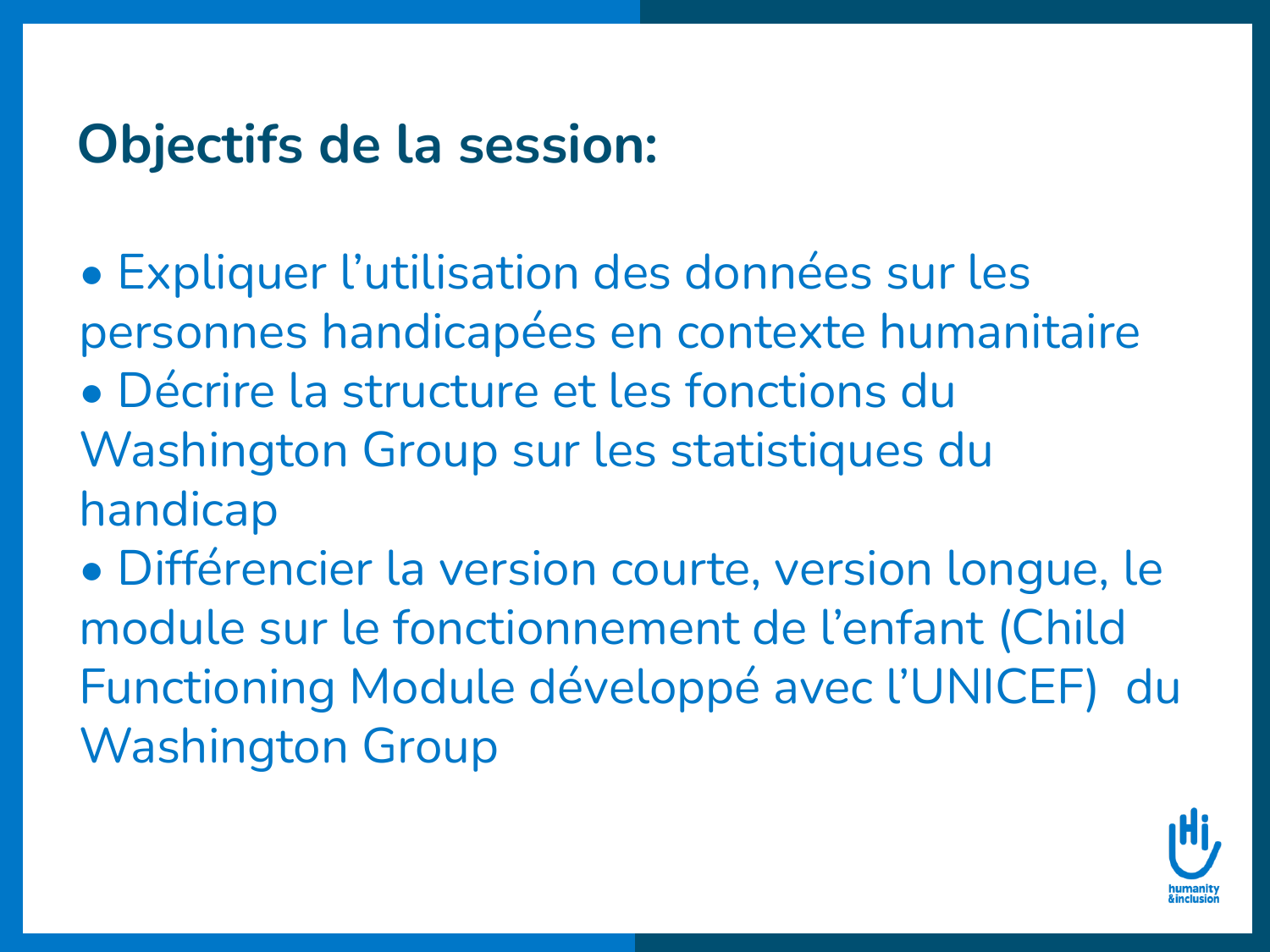

# Objectifs de la session:
• Expliquer l’utilisation des données sur les personnes handicapées en contexte humanitaire
• Décrire la structure et les fonctions du Washington Group sur les statistiques du handicap
• Différencier la version courte, version longue, le module sur le fonctionnement de l’enfant (Child Functioning Module développé avec l’UNICEF)  du Washington Group